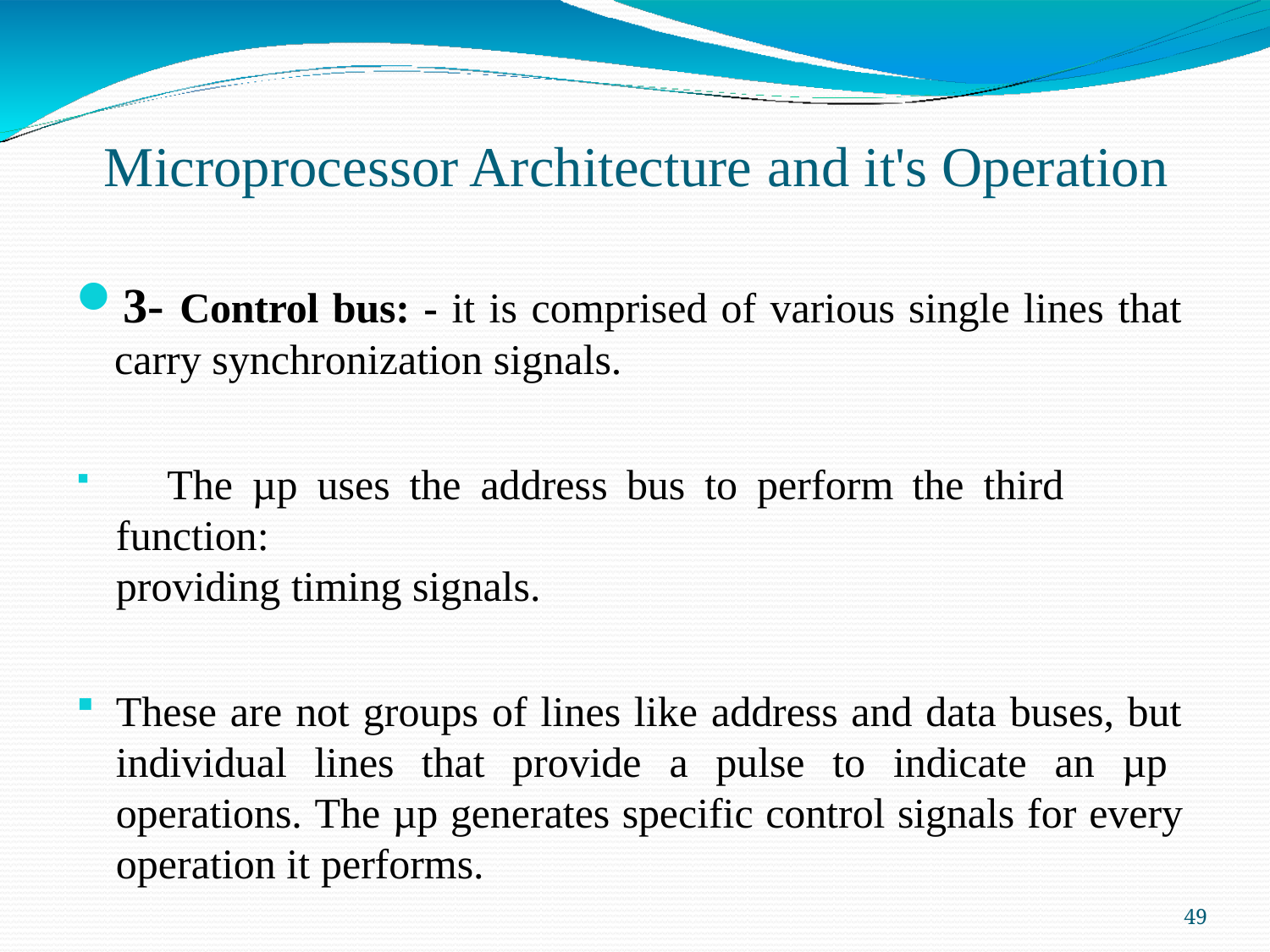

# Microprocessor Architecture and it's Operation
3- Control bus: - it is comprised of various single lines that  carry synchronization signals.

	The	µp	uses	the	address	bus	to	perform	the	third	function:
providing timing signals.

These are not groups of lines like address and data buses, but  individual lines that provide a pulse to indicate an µp  operations. The µp generates specific control signals for every  operation it performs.
49